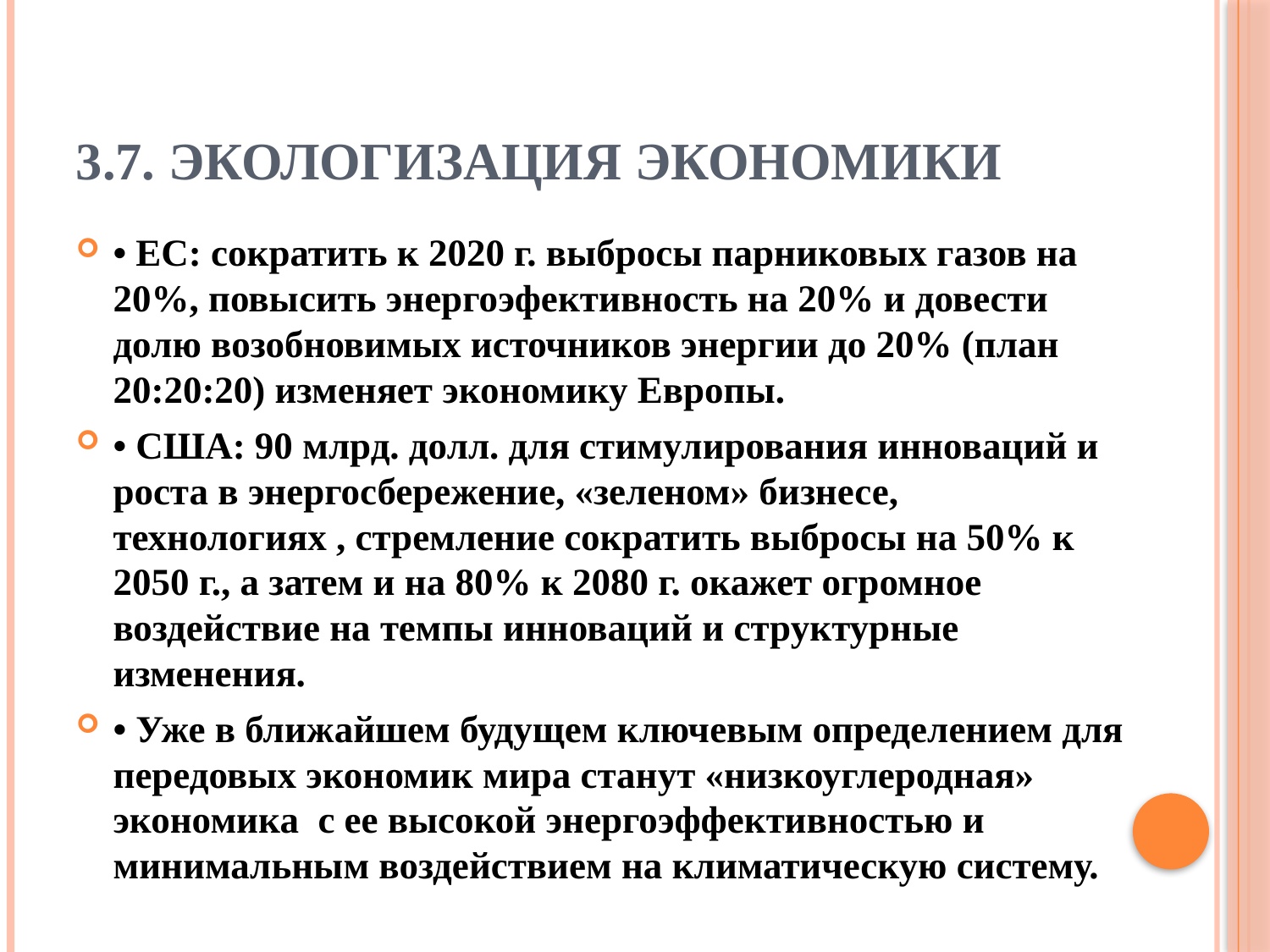

# 3.7. Экологизация экономики
• ЕС: сократить к 2020 г. выбросы парниковых газов на 20%, повысить энергоэфективность на 20% и довести долю возобновимых источников энергии до 20% (план 20:20:20) изменяет экономику Европы.
• США: 90 млрд. долл. для стимулирования инноваций и роста в энергосбережение, «зеленом» бизнесе, технологиях , стремление сократить выбросы на 50% к 2050 г., а затем и на 80% к 2080 г. окажет огромное воздействие на темпы инноваций и структурные изменения.
• Уже в ближайшем будущем ключевым определением для передовых экономик мира станут «низкоуглеродная» экономика  с ее высокой энергоэффективностью и минимальным воздействием на климатическую систему.